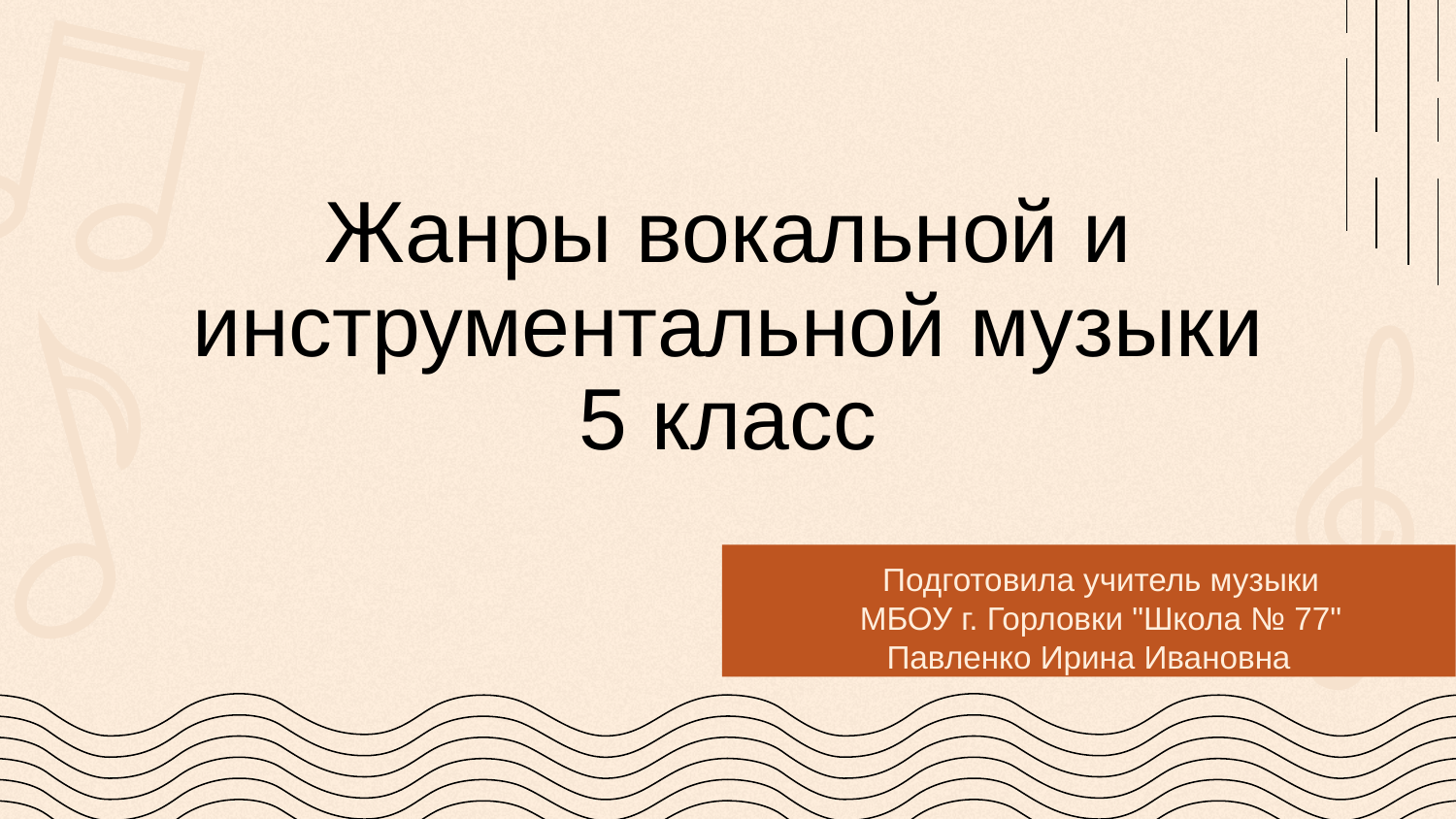

# Жанры вокальной и инструментальной музыки
5 класс
Подготовила учитель музыки
МБОУ г. Горловки "Школа № 77"
Павленко Ирина Ивановна